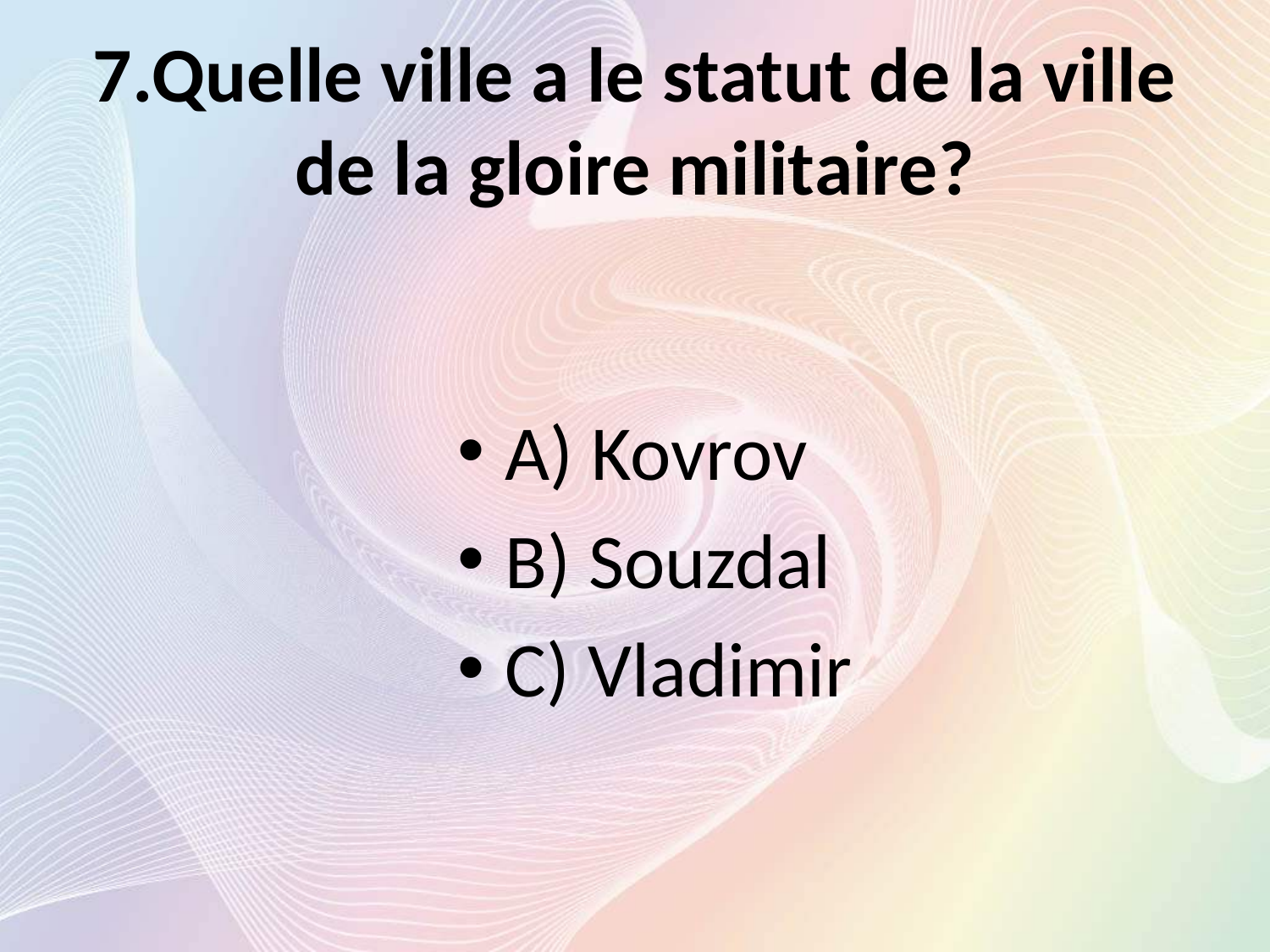

# 7.Quelle ville a le statut de la ville de la gloire militaire?
A) Kovrov
B) Souzdal
C) Vladimir